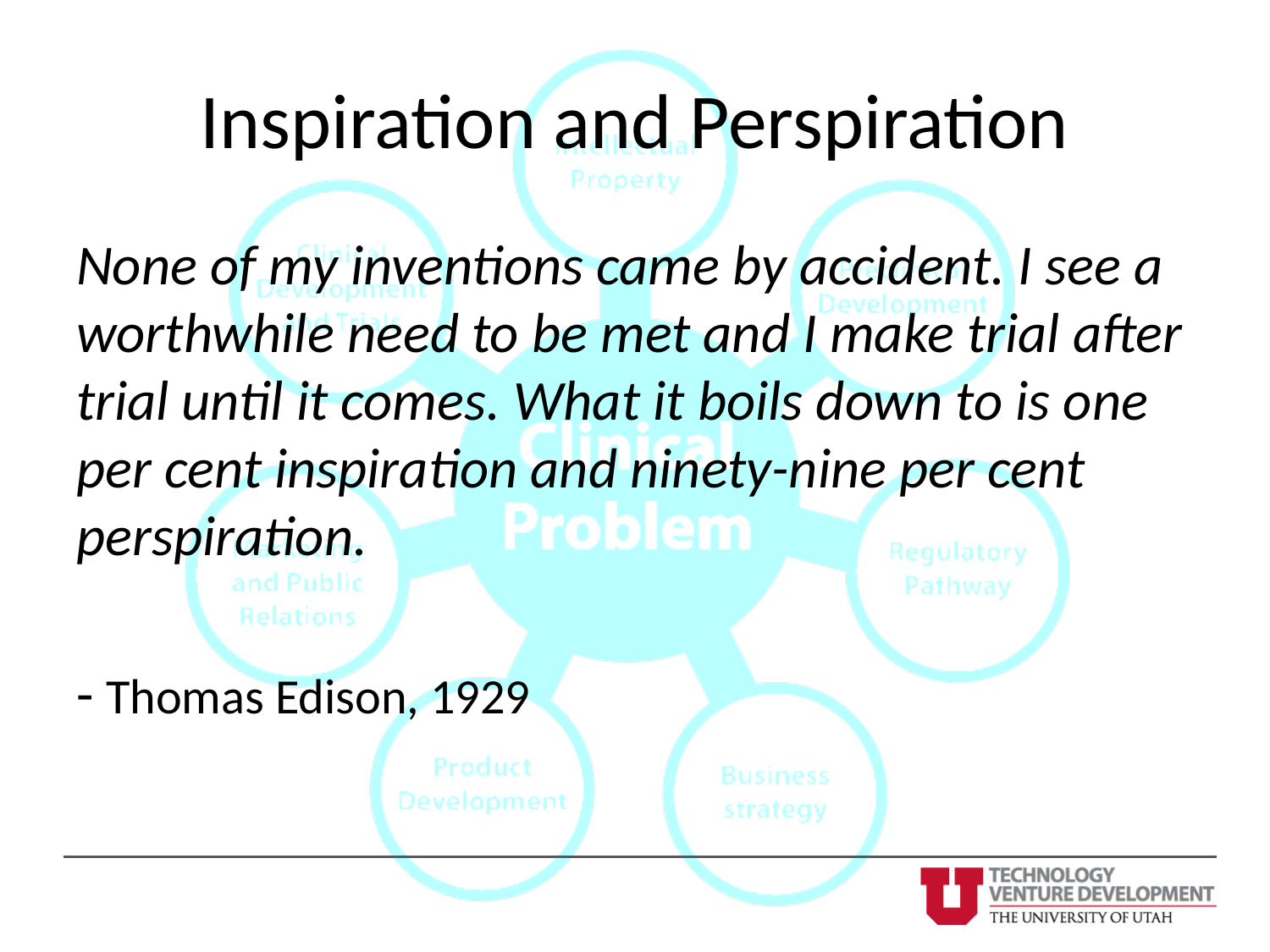

# Inspiration and Perspiration
None of my inventions came by accident. I see a worthwhile need to be met and I make trial after trial until it comes. What it boils down to is one per cent inspiration and ninety-nine per cent perspiration.

- Thomas Edison, 1929